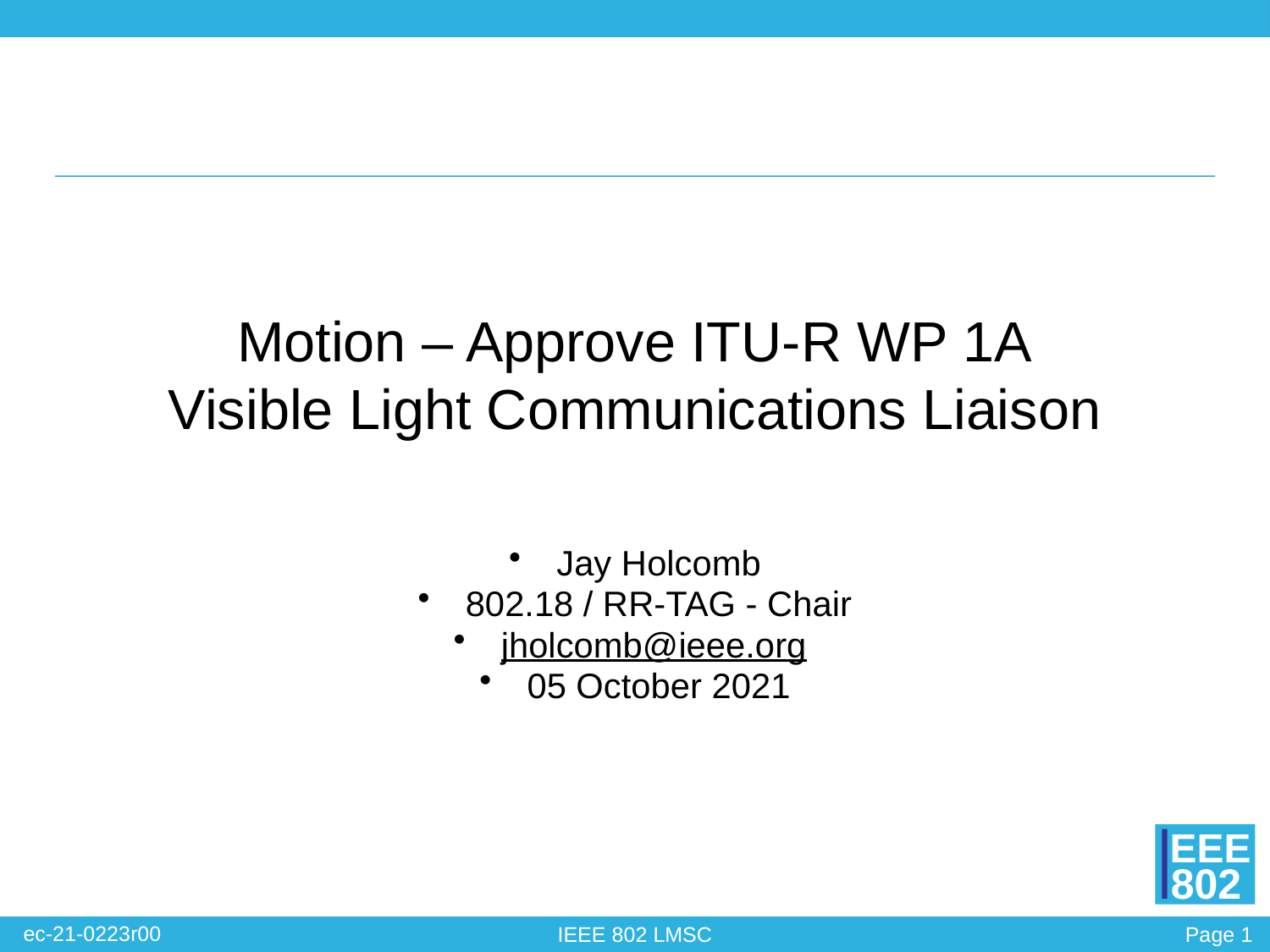

Motion – Approve ITU-R WP 1A
Visible Light Communications Liaison
Jay Holcomb
802.18 / RR-TAG - Chair
jholcomb@ieee.org
05 October 2021